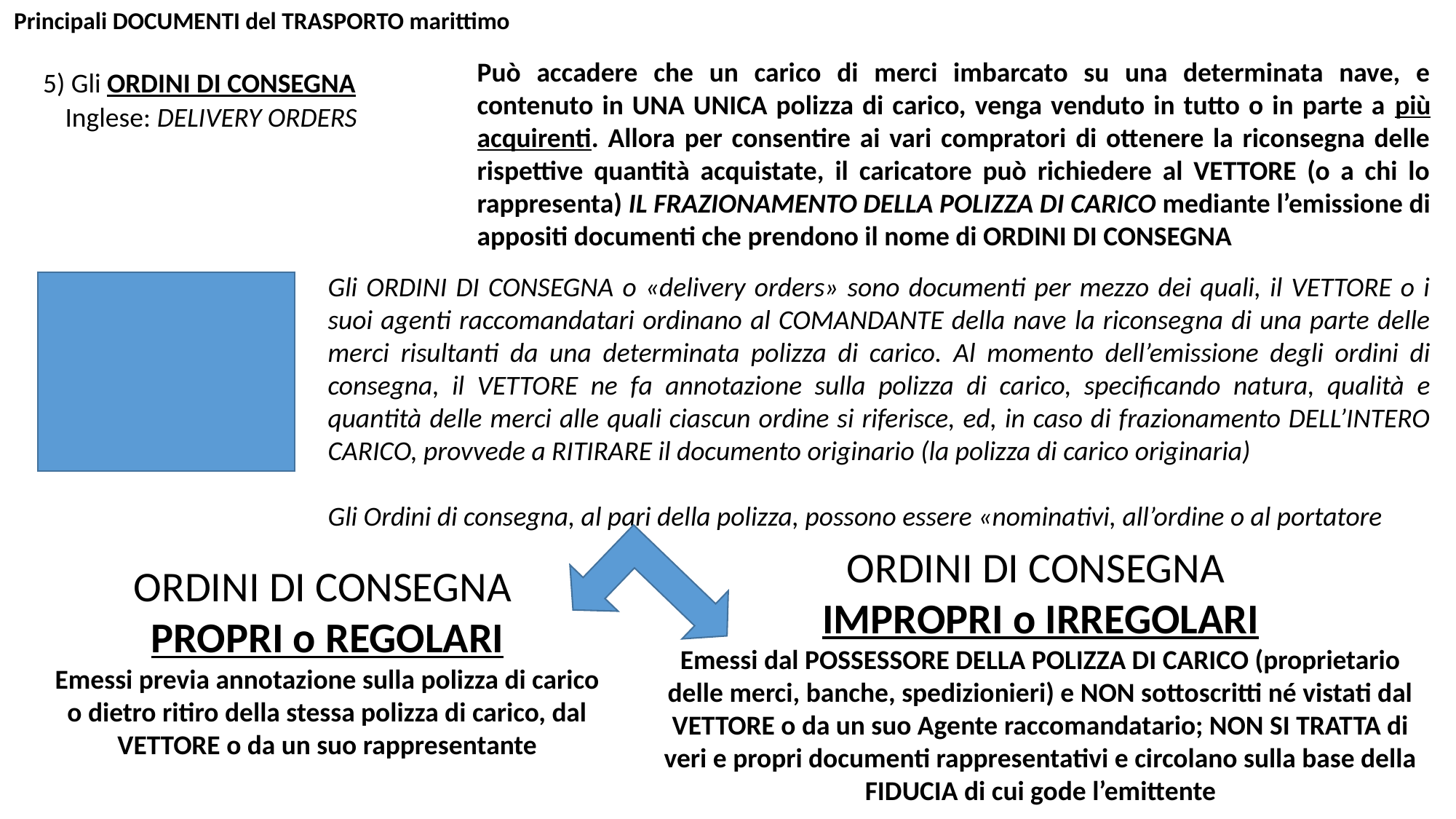

Principali DOCUMENTI del TRASPORTO marittimo
Può accadere che un carico di merci imbarcato su una determinata nave, e contenuto in UNA UNICA polizza di carico, venga venduto in tutto o in parte a più acquirenti. Allora per consentire ai vari compratori di ottenere la riconsegna delle rispettive quantità acquistate, il caricatore può richiedere al VETTORE (o a chi lo rappresenta) IL FRAZIONAMENTO DELLA POLIZZA DI CARICO mediante l’emissione di appositi documenti che prendono il nome di ORDINI DI CONSEGNA

5) Gli ORDINI DI CONSEGNA
Inglese: DELIVERY ORDERS
Gli ORDINI DI CONSEGNA o «delivery orders» sono documenti per mezzo dei quali, il VETTORE o i suoi agenti raccomandatari ordinano al COMANDANTE della nave la riconsegna di una parte delle merci risultanti da una determinata polizza di carico. Al momento dell’emissione degli ordini di consegna, il VETTORE ne fa annotazione sulla polizza di carico, specificando natura, qualità e quantità delle merci alle quali ciascun ordine si riferisce, ed, in caso di frazionamento DELL’INTERO CARICO, provvede a RITIRARE il documento originario (la polizza di carico originaria)

Gli Ordini di consegna, al pari della polizza, possono essere «nominativi, all’ordine o al portatore

ORDINI DI CONSEGNA
IMPROPRI o IRREGOLARI
Emessi dal POSSESSORE DELLA POLIZZA DI CARICO (proprietario delle merci, banche, spedizionieri) e NON sottoscritti né vistati dal VETTORE o da un suo Agente raccomandatario; NON SI TRATTA di veri e propri documenti rappresentativi e circolano sulla base della FIDUCIA di cui gode l’emittente

ORDINI DI CONSEGNA
PROPRI o REGOLARI
Emessi previa annotazione sulla polizza di carico o dietro ritiro della stessa polizza di carico, dal VETTORE o da un suo rappresentante